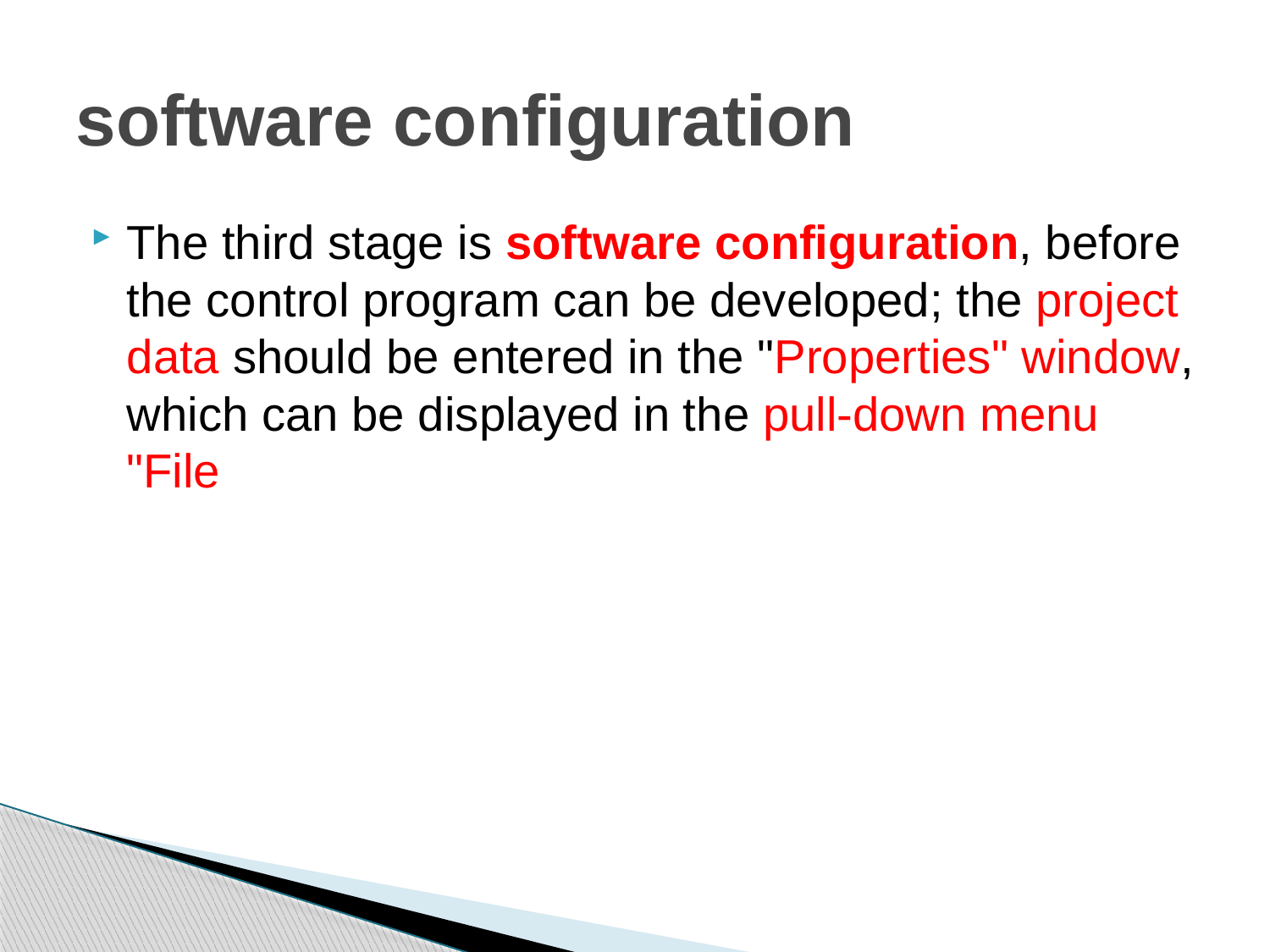

# software configuration
The third stage is software configuration, before the control program can be developed; the project data should be entered in the "Properties" window, which can be displayed in the pull-down menu "File